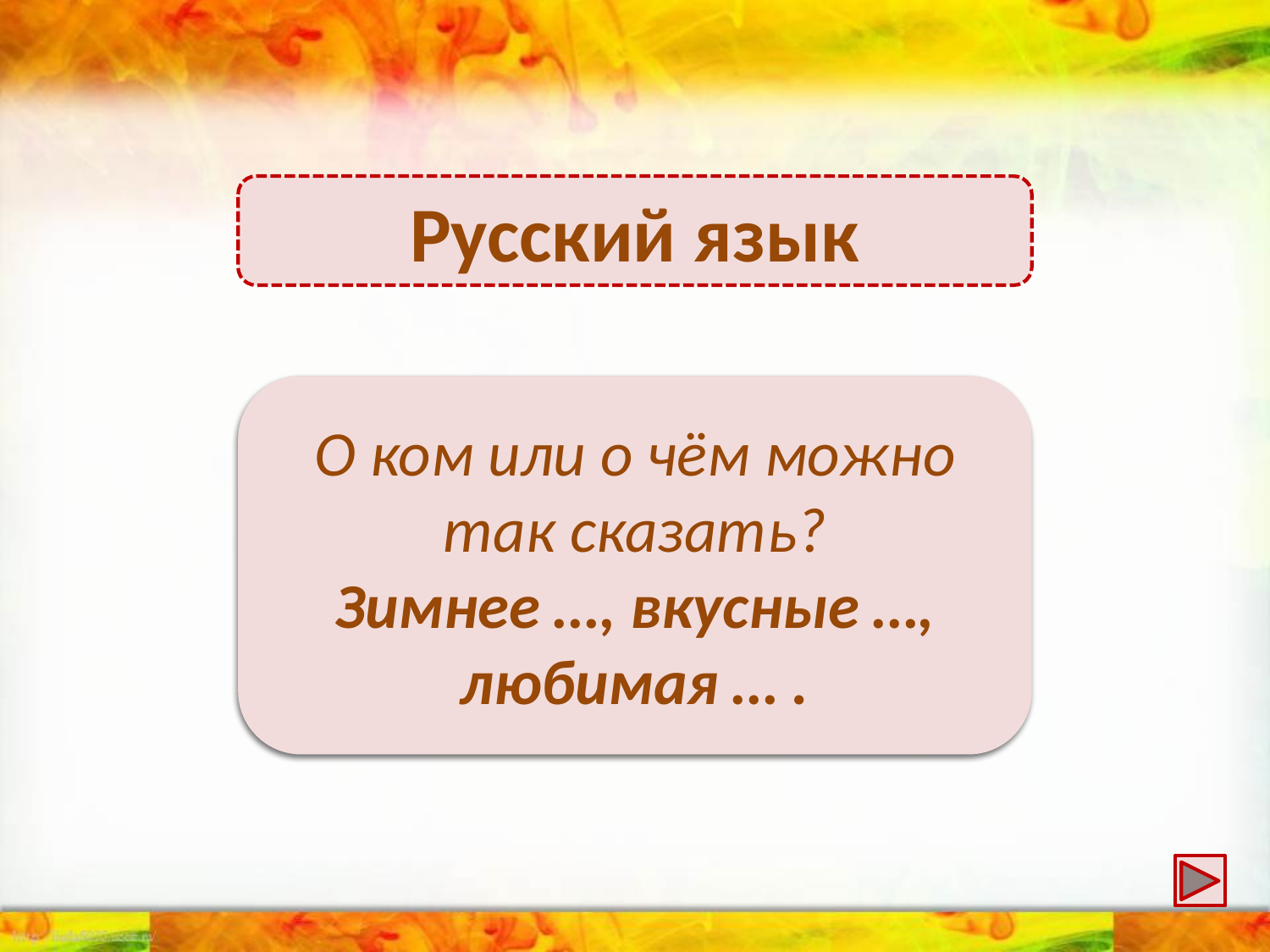

Русский язык
Зимнее пальто, утро; вкусные конфеты; любимая книга (возможны другие варианты)
О ком или о чём можно так сказать?
Зимнее …, вкусные …, любимая … .